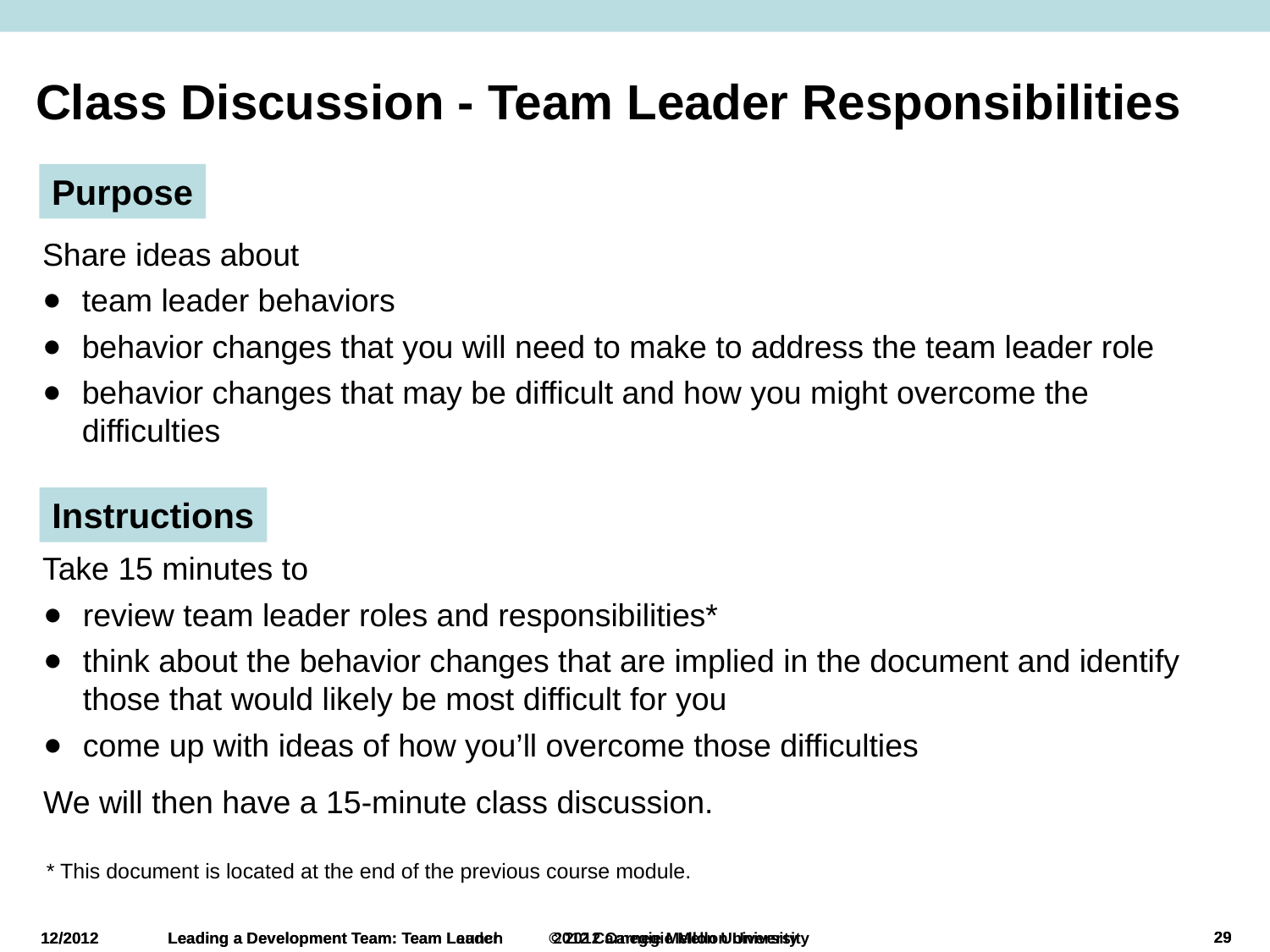

# Class Discussion - Team Leader Responsibilities
Purpose
Share ideas about
team leader behaviors
behavior changes that you will need to make to address the team leader role
behavior changes that may be difficult and how you might overcome the difficulties

Take 15 minutes to
review team leader roles and responsibilities*
think about the behavior changes that are implied in the document and identify those that would likely be most difficult for you
come up with ideas of how you’ll overcome those difficulties
We will then have a 15-minute class discussion.
Instructions
* This document is located at the end of the previous course module.